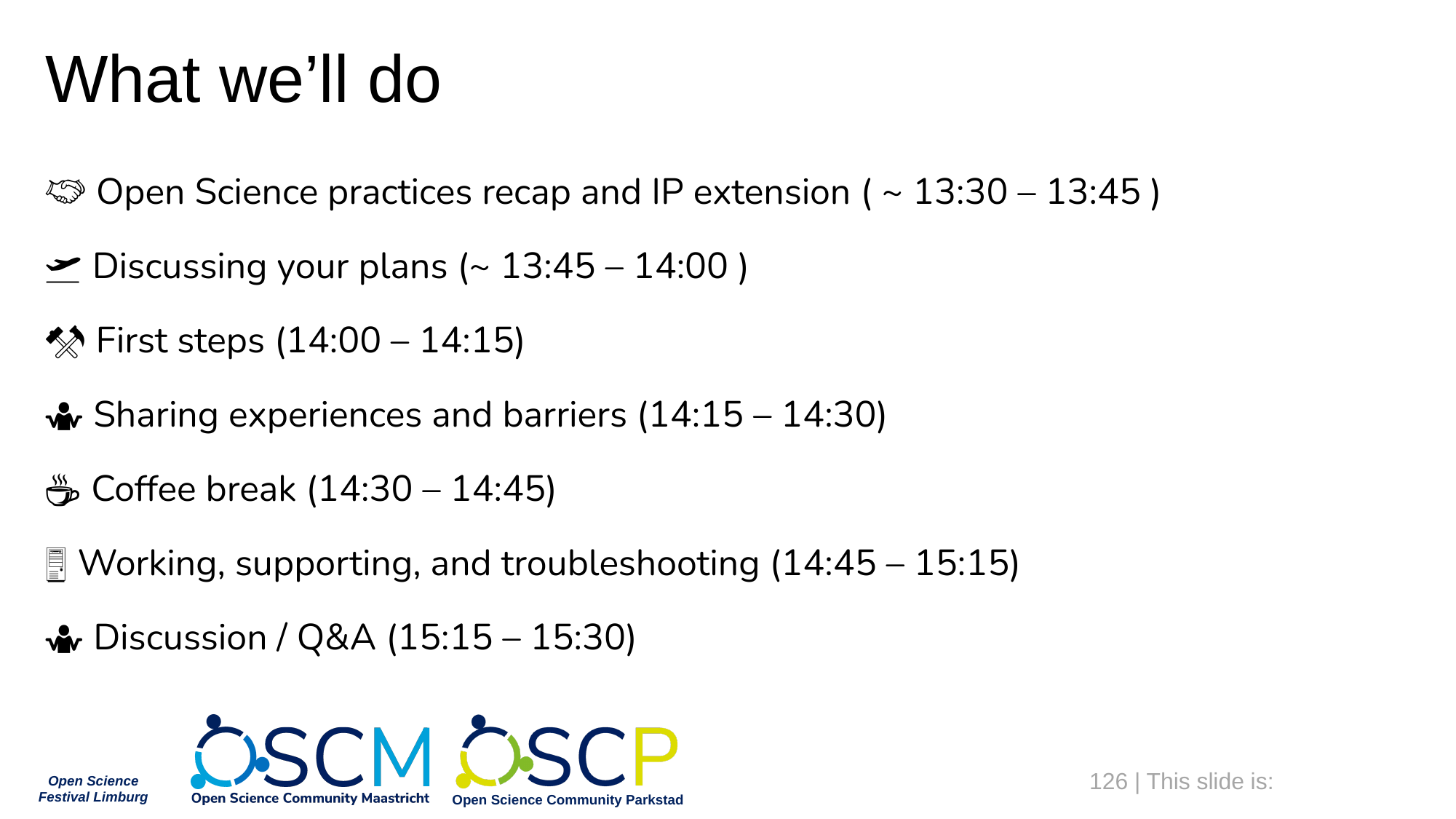

# What we’ll do
🤝 Open Science practices recap and IP extension ( ~ 13:30 – 13:45 )
🛫 Discussing your plans (~ 13:45 – 14:00 )
⚒️ First steps (14:00 – 14:15)
🤷 Sharing experiences and barriers (14:15 – 14:30)
☕ Coffee break (14:30 – 14:45)
🖥️ Working, supporting, and troubleshooting (14:45 – 15:15)
🤷 Discussion / Q&A (15:15 – 15:30)